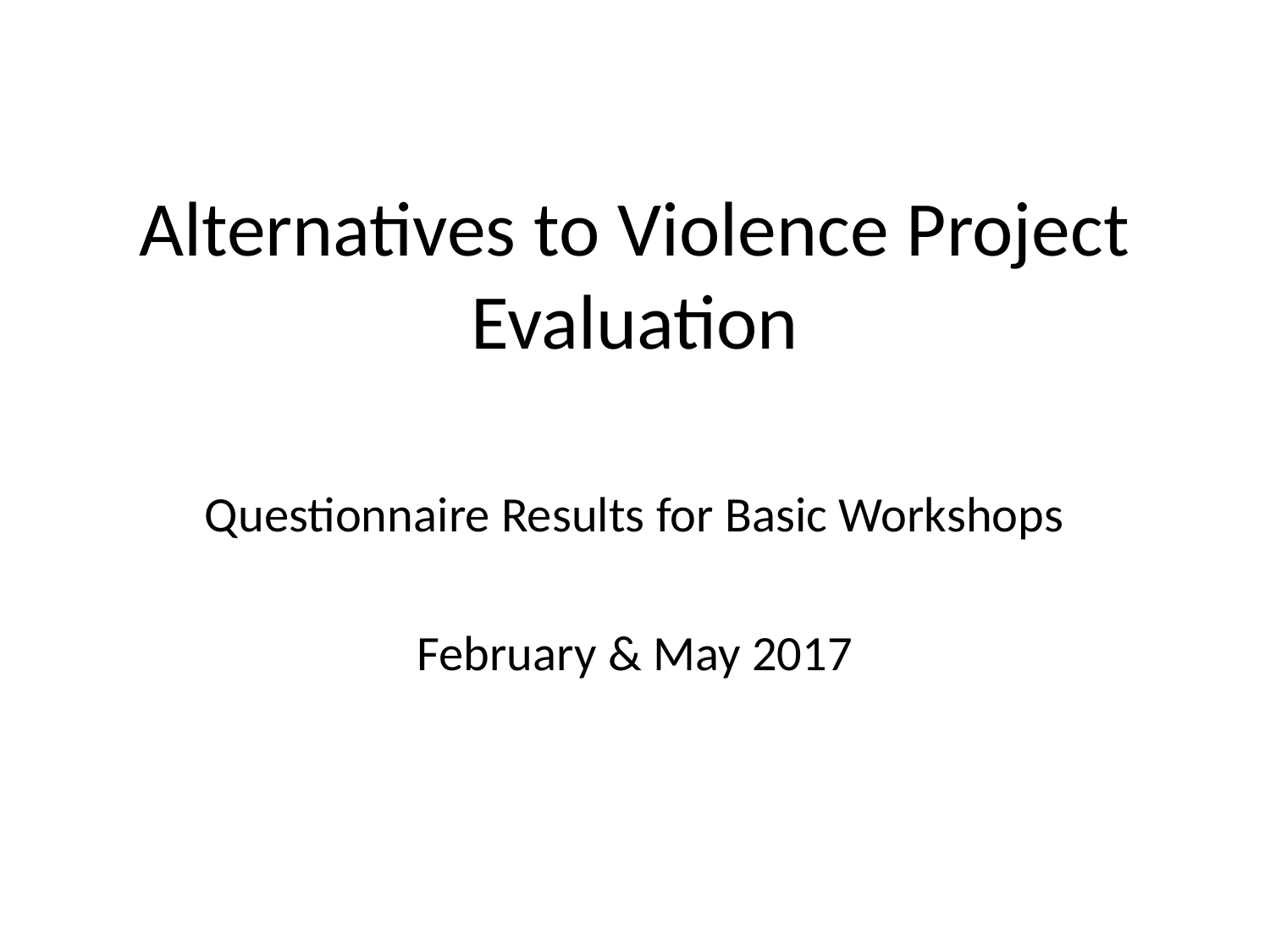

# Alternatives to Violence Project Evaluation
Questionnaire Results for Basic Workshops

February & May 2017